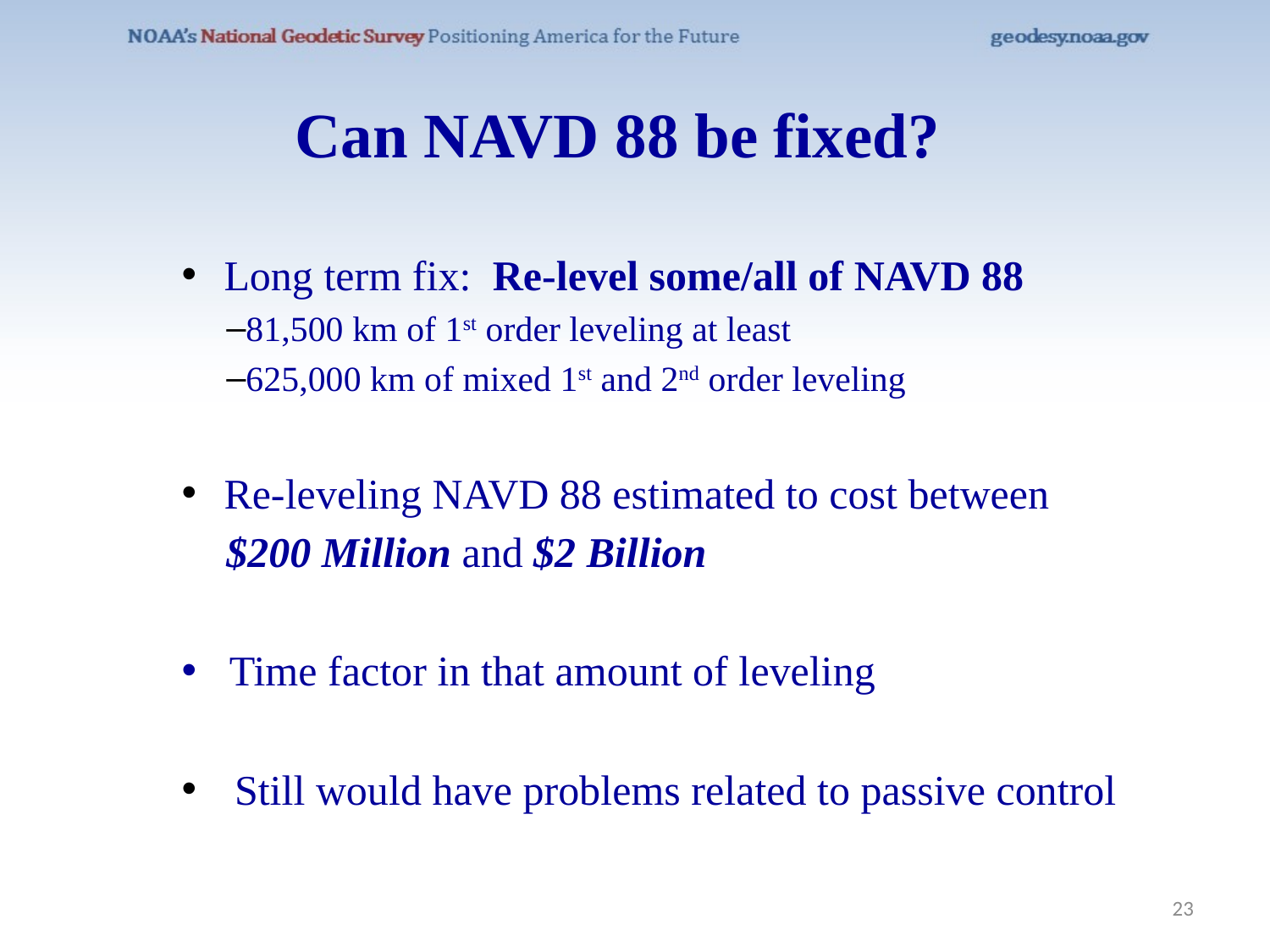

Can NAVD 88 be fixed?
  Long term fix:  Re-level some/all of NAVD 88
81,500 km of 1st order leveling at least
625,000 km of mixed 1st and 2nd order leveling

  Re-leveling NAVD 88 estimated to cost between
$200 Million and $2 Billion

Time factor in that amount of leveling

   Still would have problems related to passive control
23